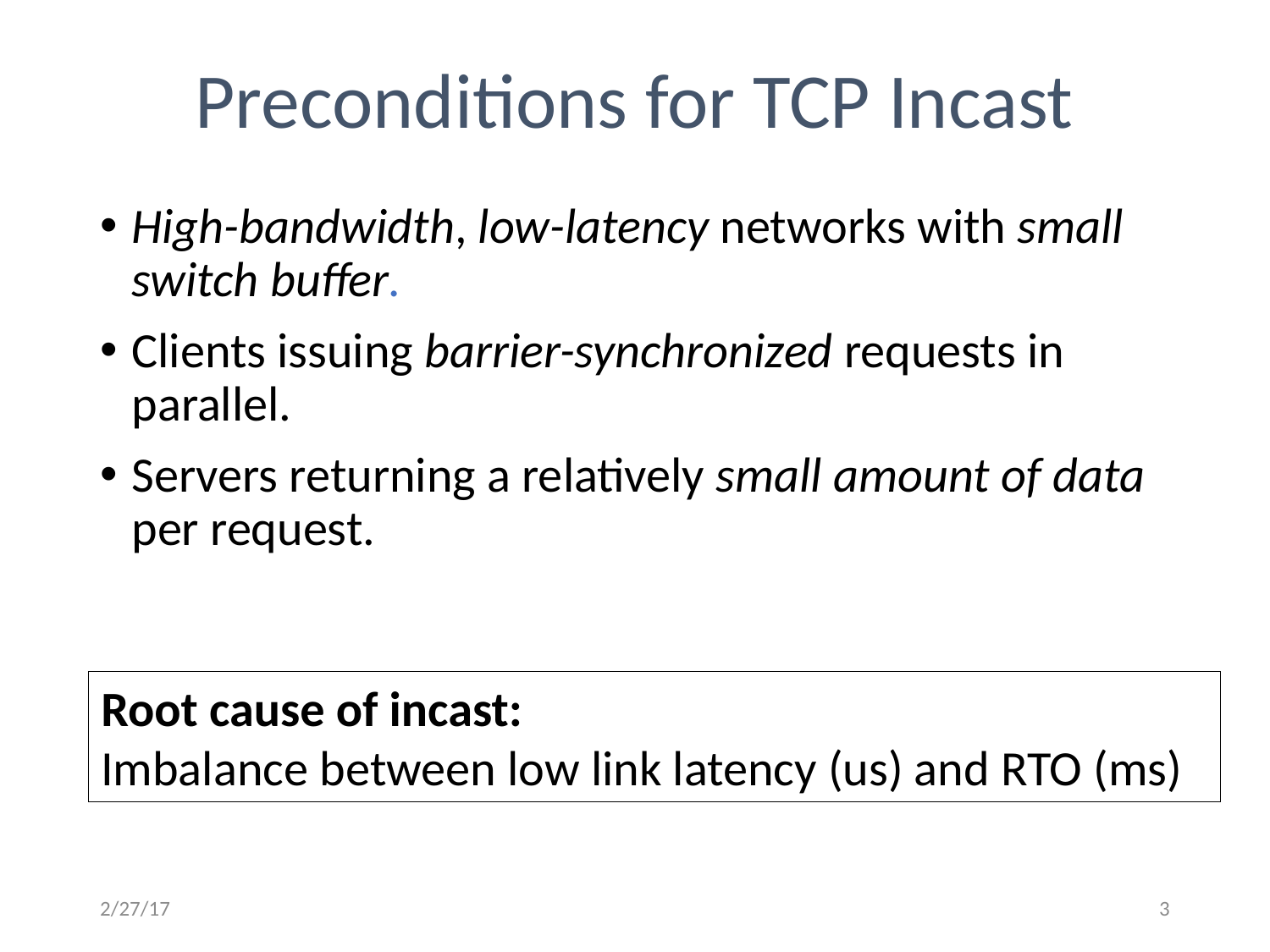

# Preconditions for TCP Incast
High-bandwidth, low-latency networks with small switch buffer.
Clients issuing barrier-synchronized requests in parallel.
Servers returning a relatively small amount of data per request.
Root cause of incast:
Imbalance between low link latency (us) and RTO (ms)
2/27/17
3